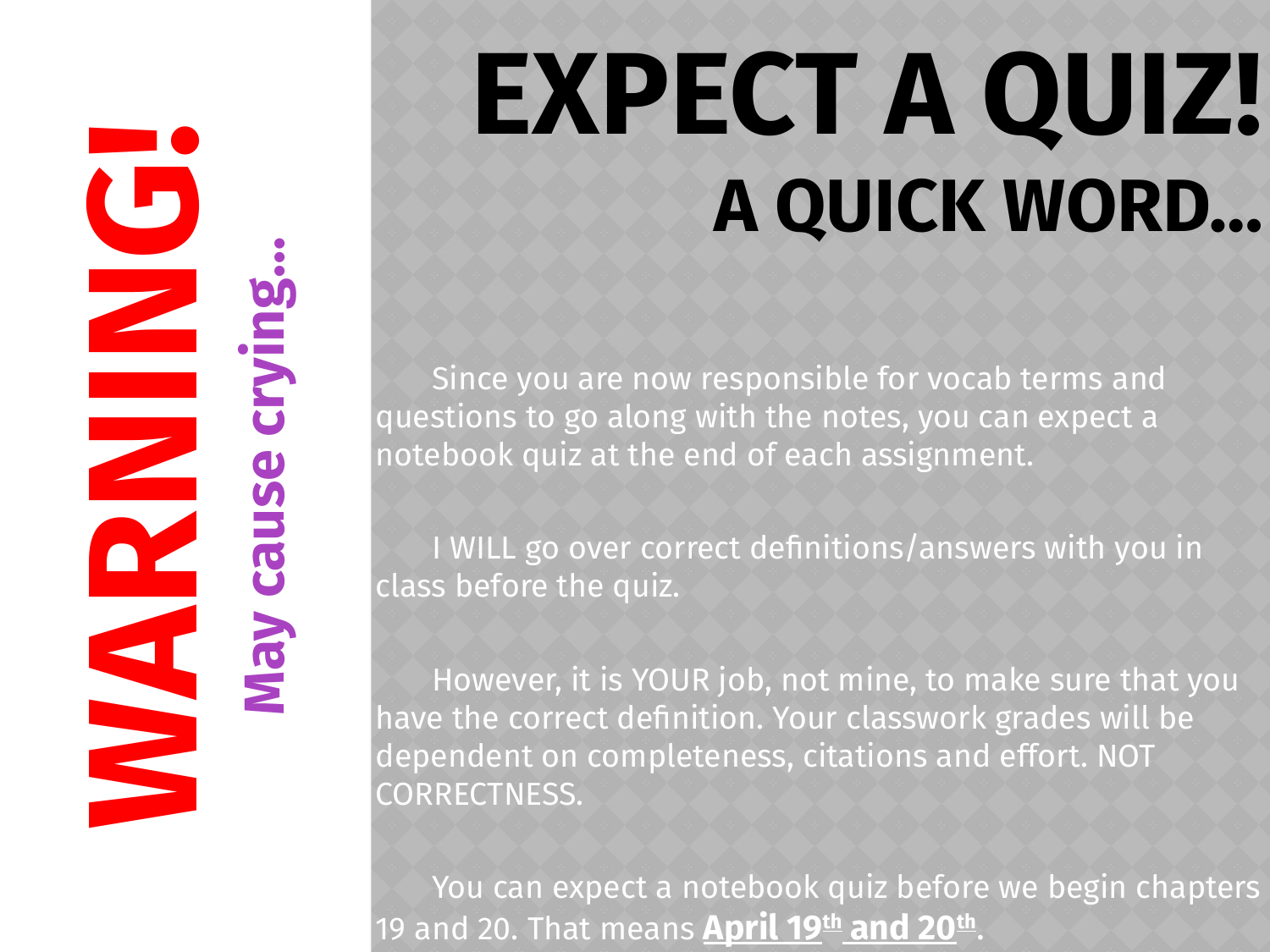

# Expect a quiz! A quick word…
WARNING!
May cause crying…
Since you are now responsible for vocab terms and questions to go along with the notes, you can expect a notebook quiz at the end of each assignment.

I WILL go over correct definitions/answers with you in class before the quiz.

However, it is YOUR job, not mine, to make sure that you have the correct definition. Your classwork grades will be dependent on completeness, citations and effort. NOT CORRECTNESS.

You can expect a notebook quiz before we begin chapters 19 and 20. That means April 19th and 20th.